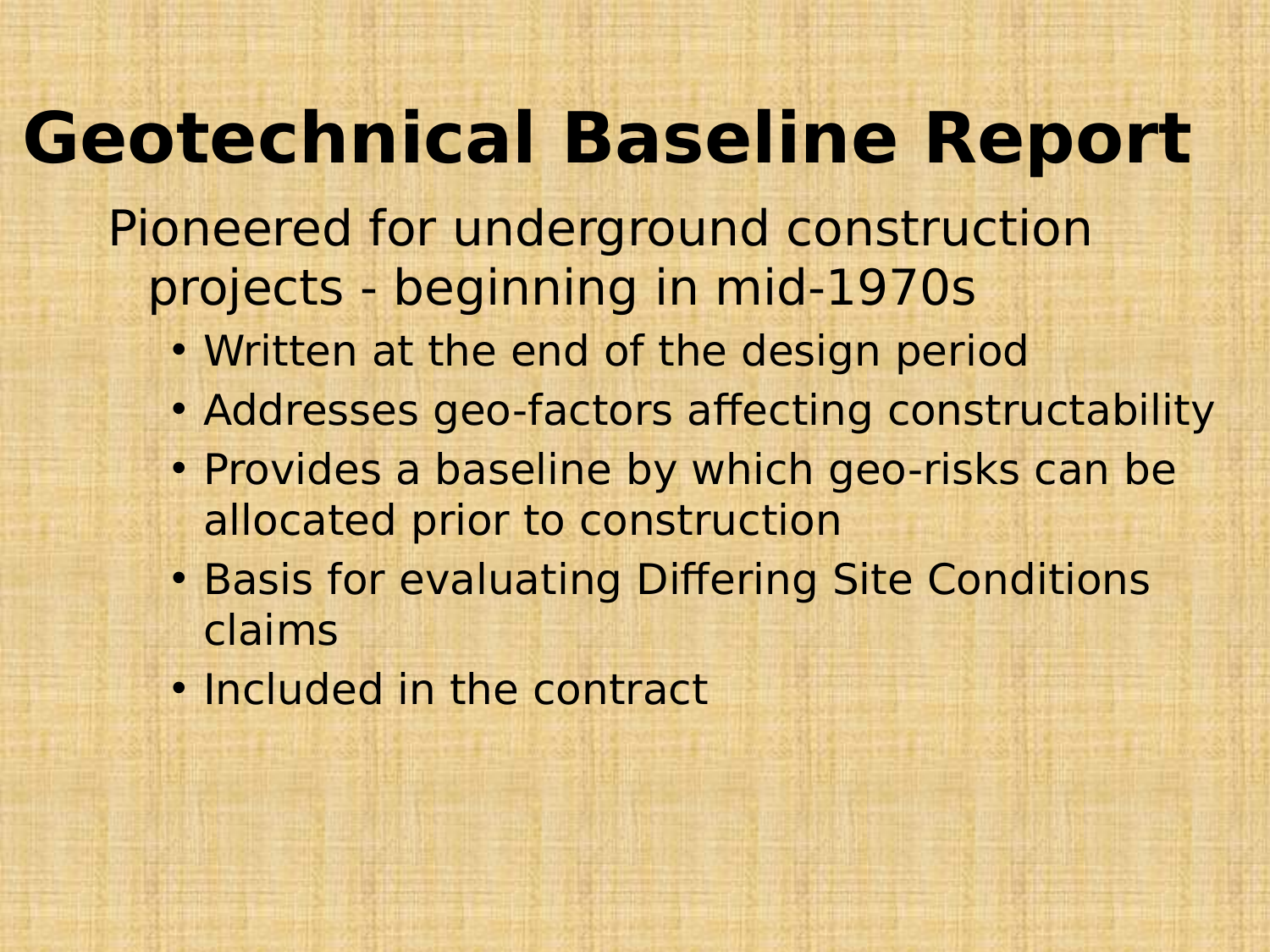

Geotechnical Baseline Report
Pioneered for underground construction projects - beginning in mid-1970s
Written at the end of the design period
Addresses geo-factors affecting constructability
Provides a baseline by which geo-risks can be allocated prior to construction
Basis for evaluating Differing Site Conditions claims
Included in the contract